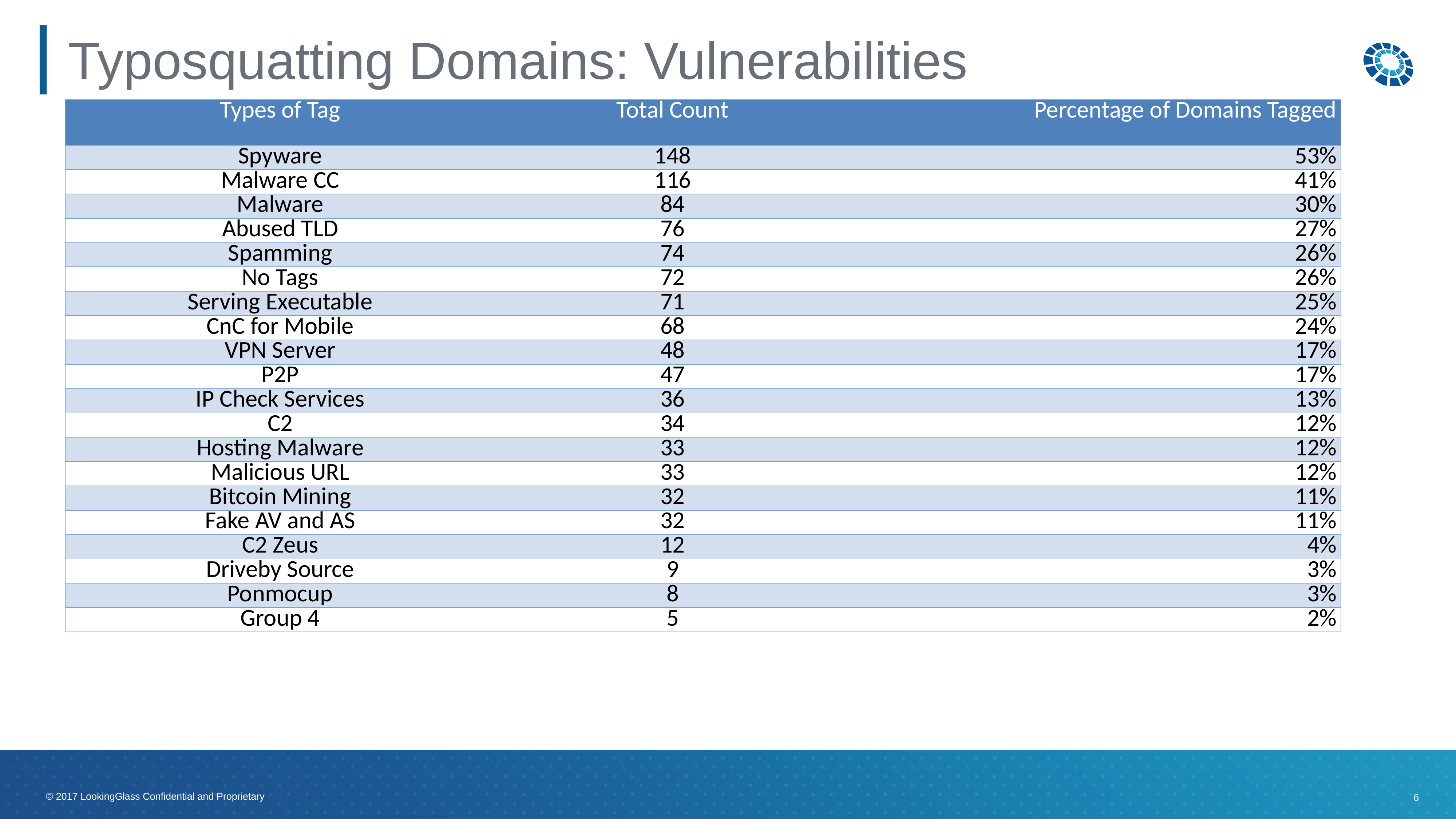

# Typosquatting Domains: Vulnerabilities
| Types of Tag | Total Count | Percentage of Domains Tagged |
| --- | --- | --- |
| Spyware | 148 | 53% |
| Malware CC | 116 | 41% |
| Malware | 84 | 30% |
| Abused TLD | 76 | 27% |
| Spamming | 74 | 26% |
| No Tags | 72 | 26% |
| Serving Executable | 71 | 25% |
| CnC for Mobile | 68 | 24% |
| VPN Server | 48 | 17% |
| P2P | 47 | 17% |
| IP Check Services | 36 | 13% |
| C2 | 34 | 12% |
| Hosting Malware | 33 | 12% |
| Malicious URL | 33 | 12% |
| Bitcoin Mining | 32 | 11% |
| Fake AV and AS | 32 | 11% |
| C2 Zeus | 12 | 4% |
| Driveby Source | 9 | 3% |
| Ponmocup | 8 | 3% |
| Group 4 | 5 | 2% |